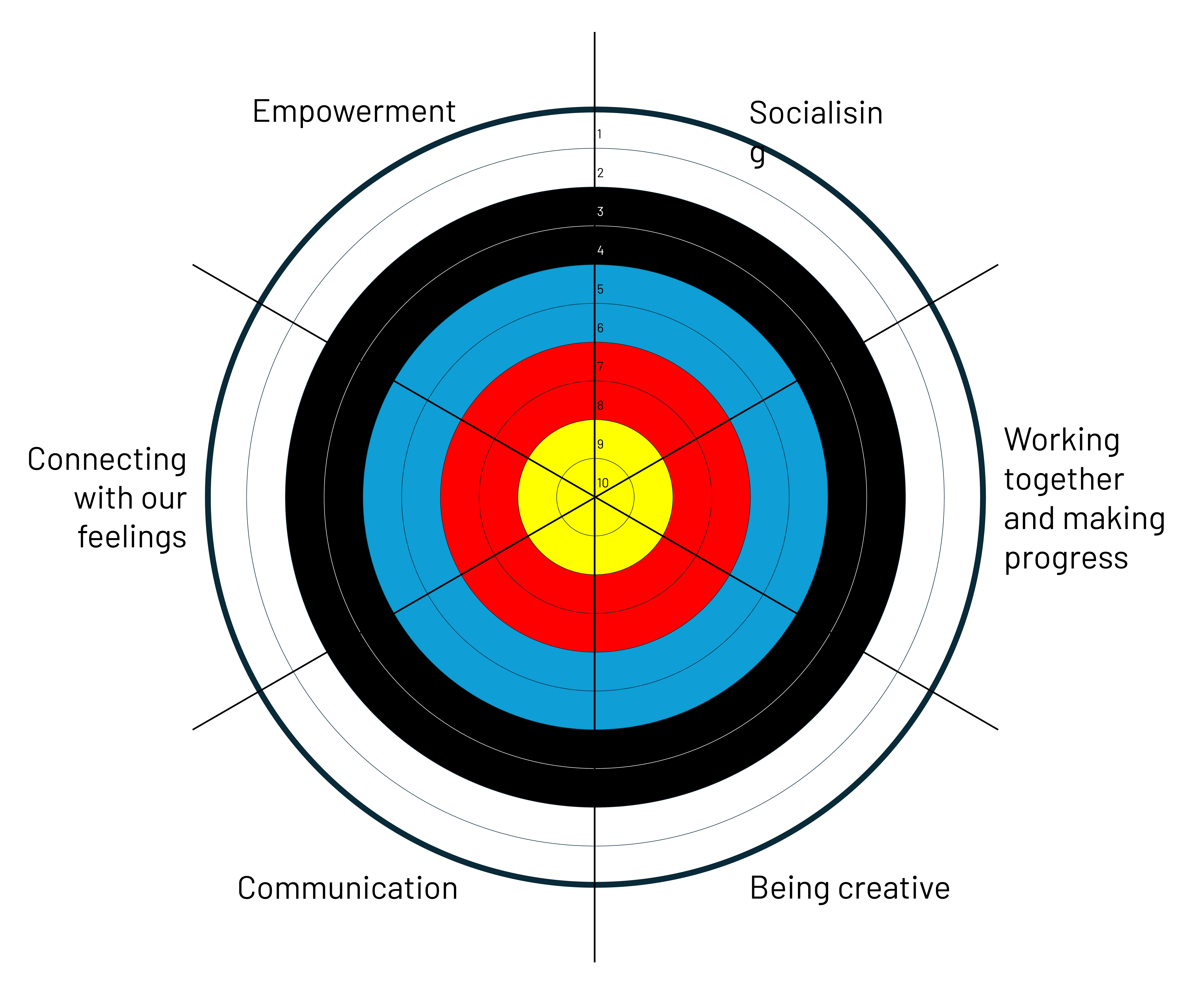

Empowerment
Socialising
1
2
3
4
5
6
7
8
9
10

Working together
and making progress

Connecting with our feelings

Being creative
Communication